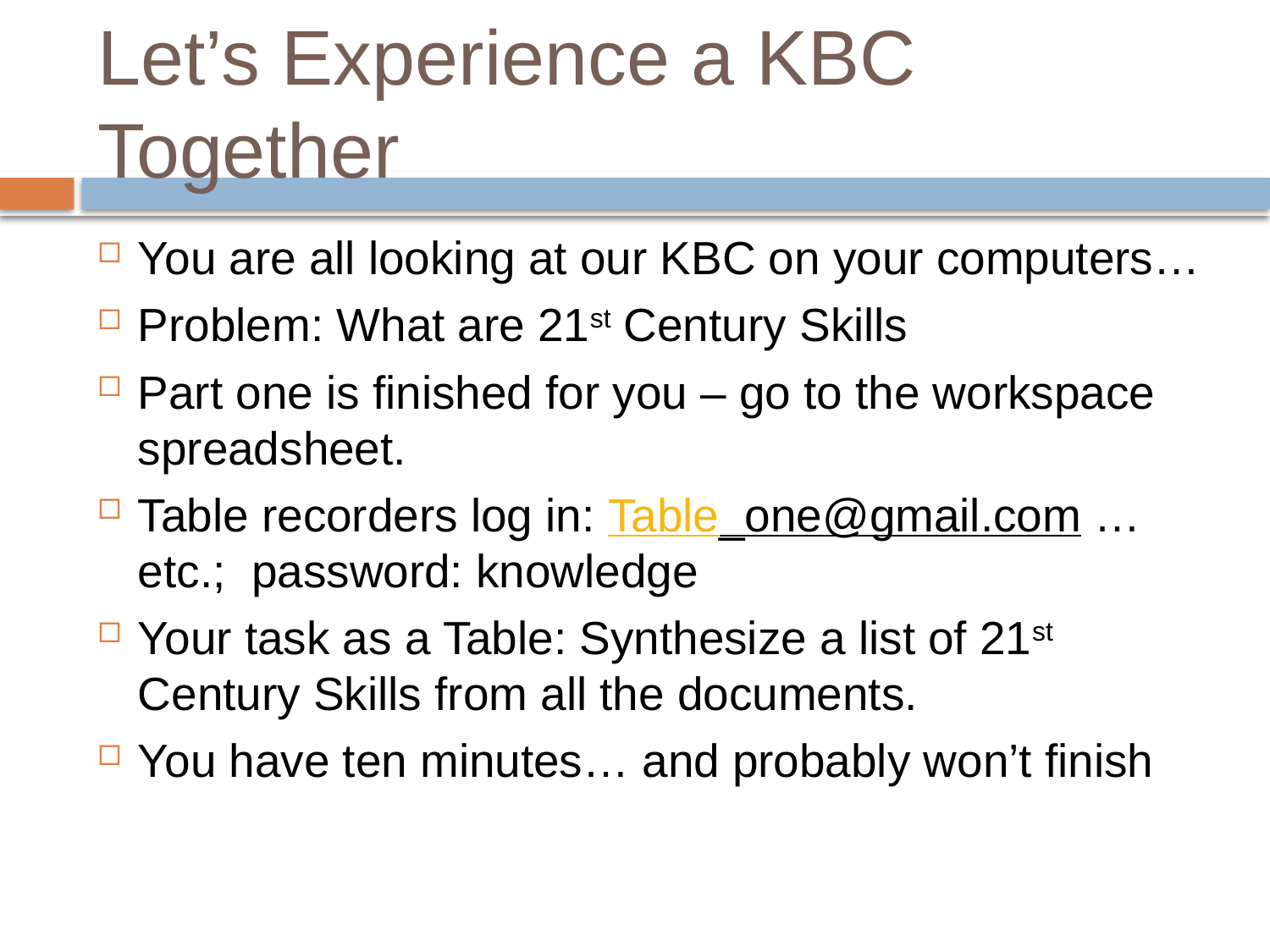

# Let’s Experience a KBC Together
You are all looking at our KBC on your computers…
Problem: What are 21st Century Skills
Part one is finished for you – go to the workspace spreadsheet.
Table recorders log in: Table_one@gmail.com …etc.;  password: knowledge
Your task as a Table: Synthesize a list of 21st Century Skills from all the documents.
You have ten minutes… and probably won’t finish